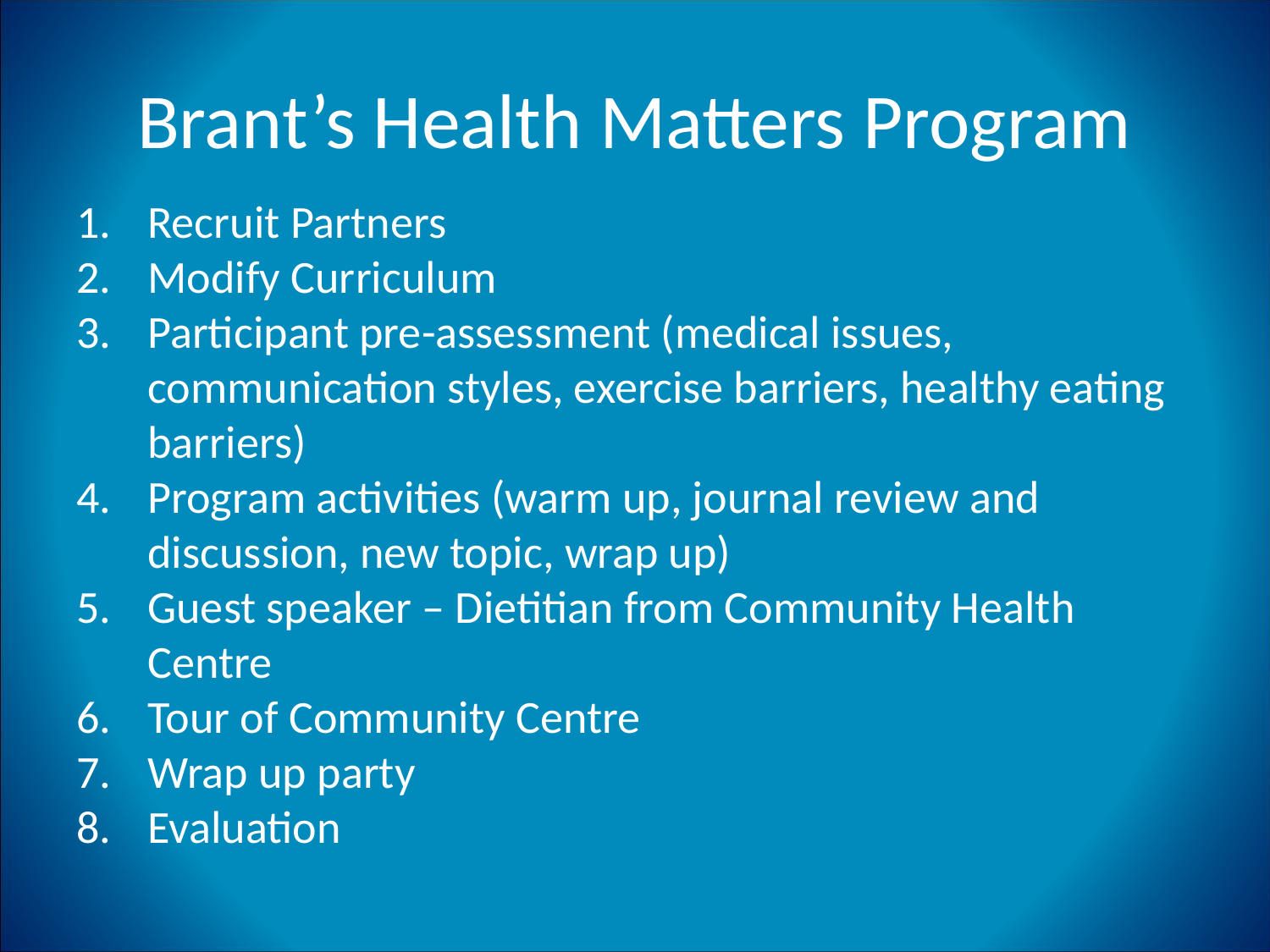

# Brant’s Health Matters Program
Recruit Partners
Modify Curriculum
Participant pre-assessment (medical issues, communication styles, exercise barriers, healthy eating barriers)
Program activities (warm up, journal review and discussion, new topic, wrap up)
Guest speaker – Dietitian from Community Health Centre
Tour of Community Centre
Wrap up party
Evaluation